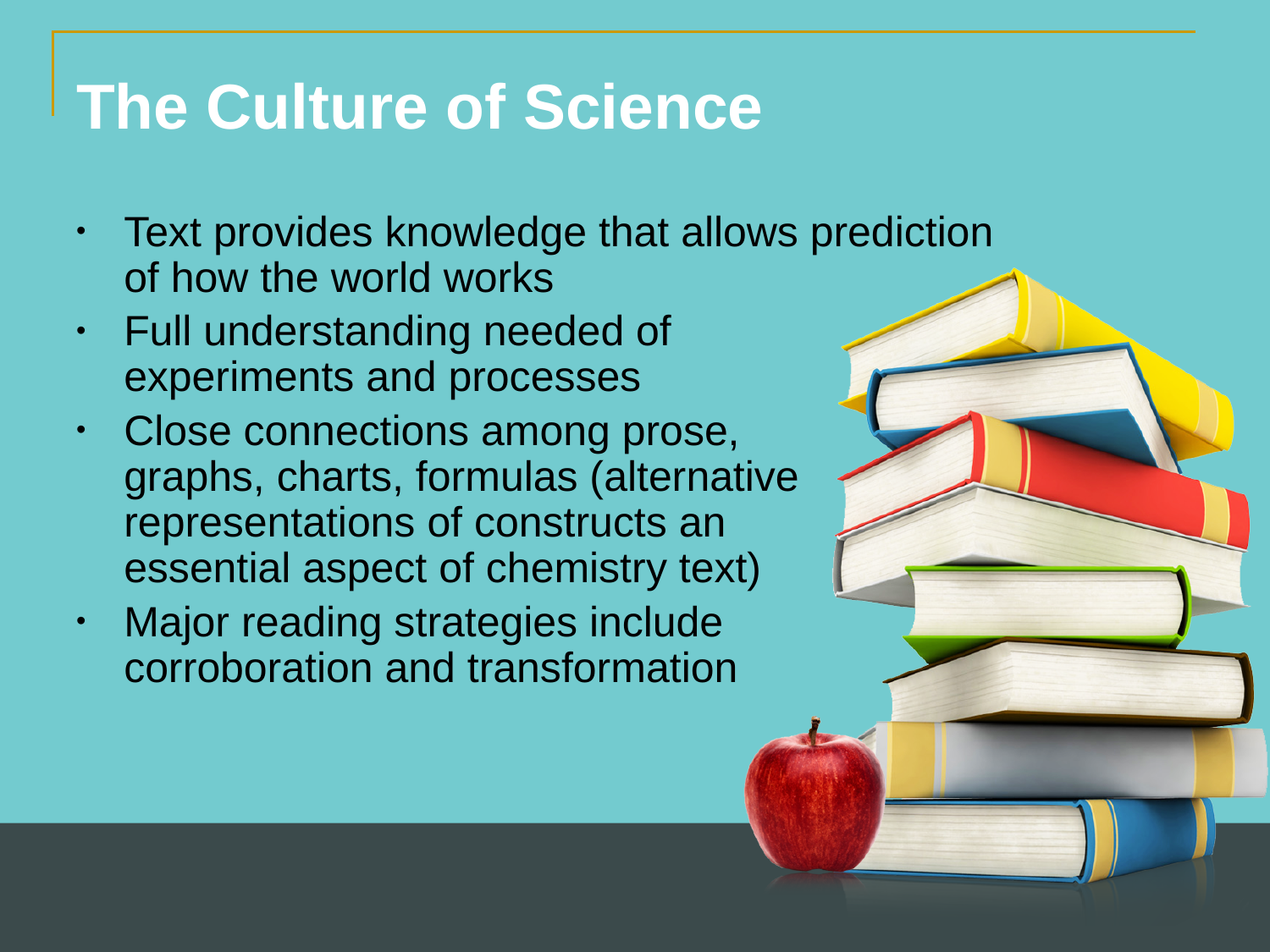

The Culture of Science

Text provides knowledge that allows prediction              of how the world works
Full understanding needed of                          experiments and processes
Close connections among prose,                              graphs, charts, formulas (alternative                     representations of constructs an                                 essential aspect of chemistry text)
Major reading strategies include                      corroboration and transformation